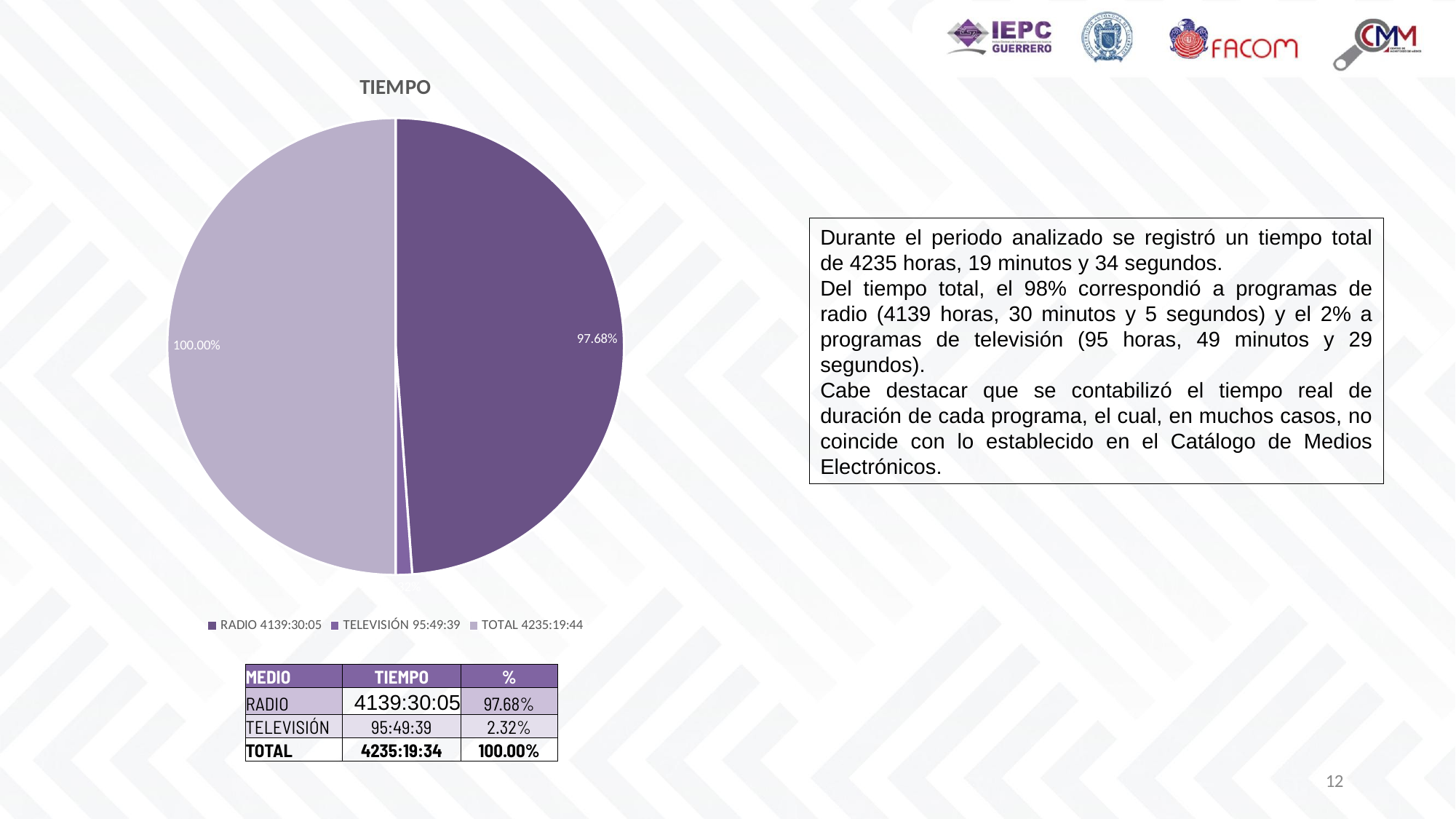

### Chart: TIEMPO

| Category | % |
|---|---|
| 4139:30:05 | 0.9768133920074821 |
| 95:49:39 | 0.02318660799251783 |
| 4235:19:44 | 0.9999999999999999 |
Durante el periodo analizado se registró un tiempo total de 4235 horas, 19 minutos y 34 segundos.
Del tiempo total, el 98% correspondió a programas de radio (4139 horas, 30 minutos y 5 segundos) y el 2% a programas de televisión (95 horas, 49 minutos y 29 segundos).
Cabe destacar que se contabilizó el tiempo real de duración de cada programa, el cual, en muchos casos, no coincide con lo establecido en el Catálogo de Medios Electrónicos.
| MEDIO | TIEMPO | % |
| --- | --- | --- |
| RADIO | 4139:30:05 | 97.68% |
| TELEVISIÓN | 95:49:39 | 2.32% |
| TOTAL | 4235:19:34 | 100.00% |
12